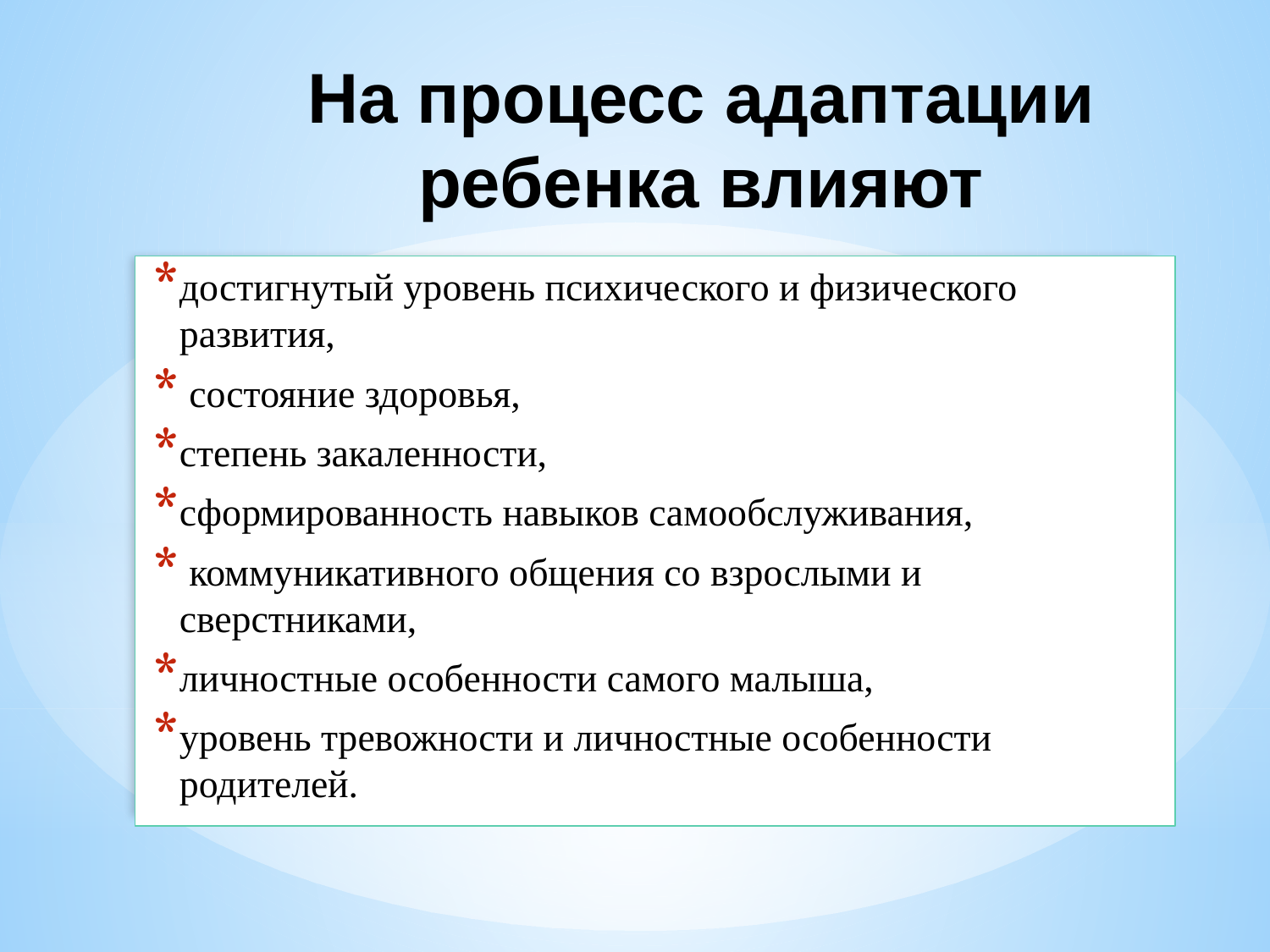

# На процесс адаптации ребенка влияют
достигнутый уровень психического и физического развития,
 состояние здоровья,
степень закаленности,
сформированность навыков самообслуживания,
 коммуникативного общения со взрослыми и сверстниками,
личностные особенности самого малыша,
уровень тревожности и личностные особенности родителей.